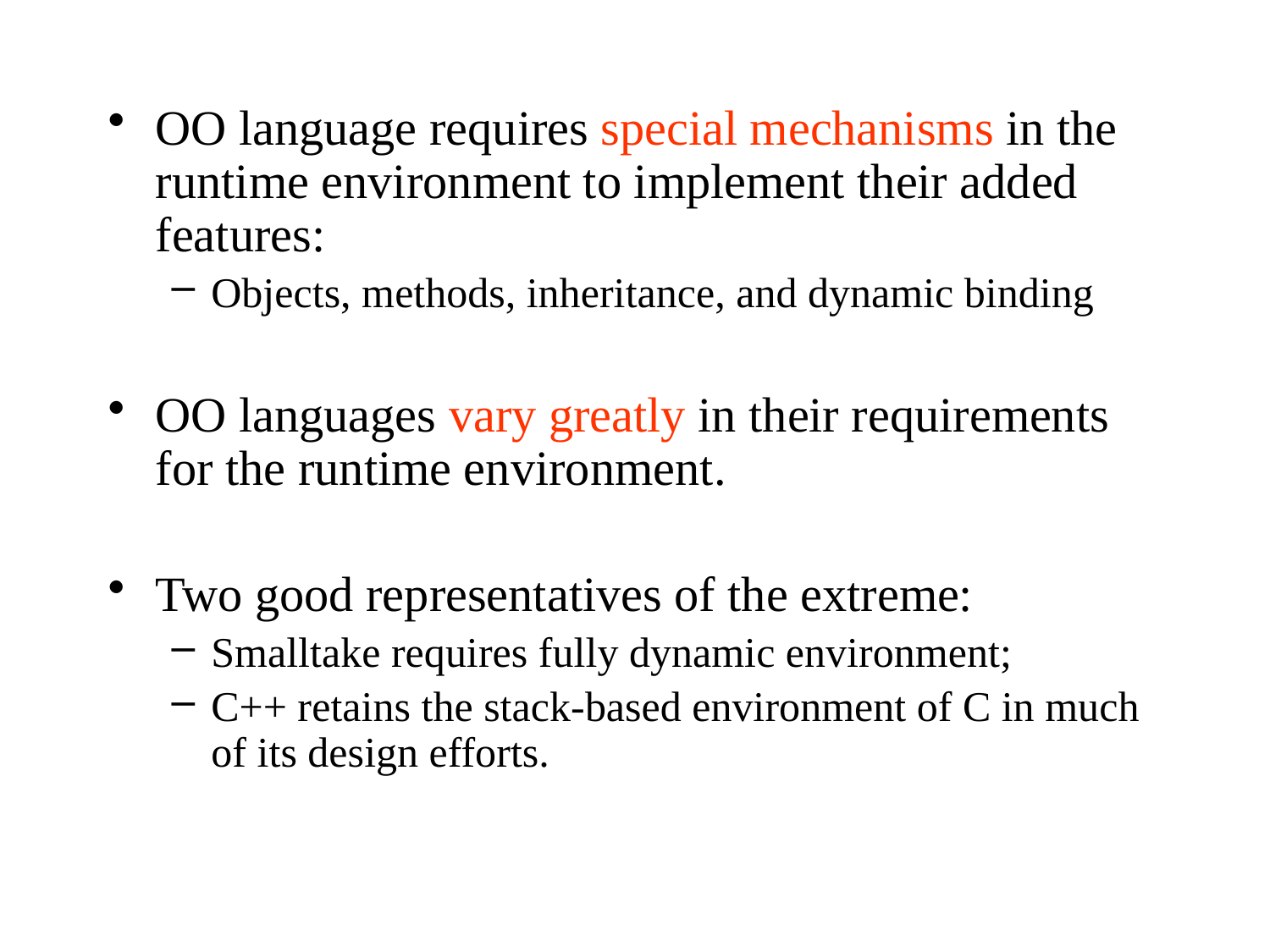

OO language requires special mechanisms in the runtime environment to implement their added features:
Objects, methods, inheritance, and dynamic binding

OO languages vary greatly in their requirements for the runtime environment.

Two good representatives of the extreme:
Smalltake requires fully dynamic environment;
C++ retains the stack-based environment of C in much of its design efforts.